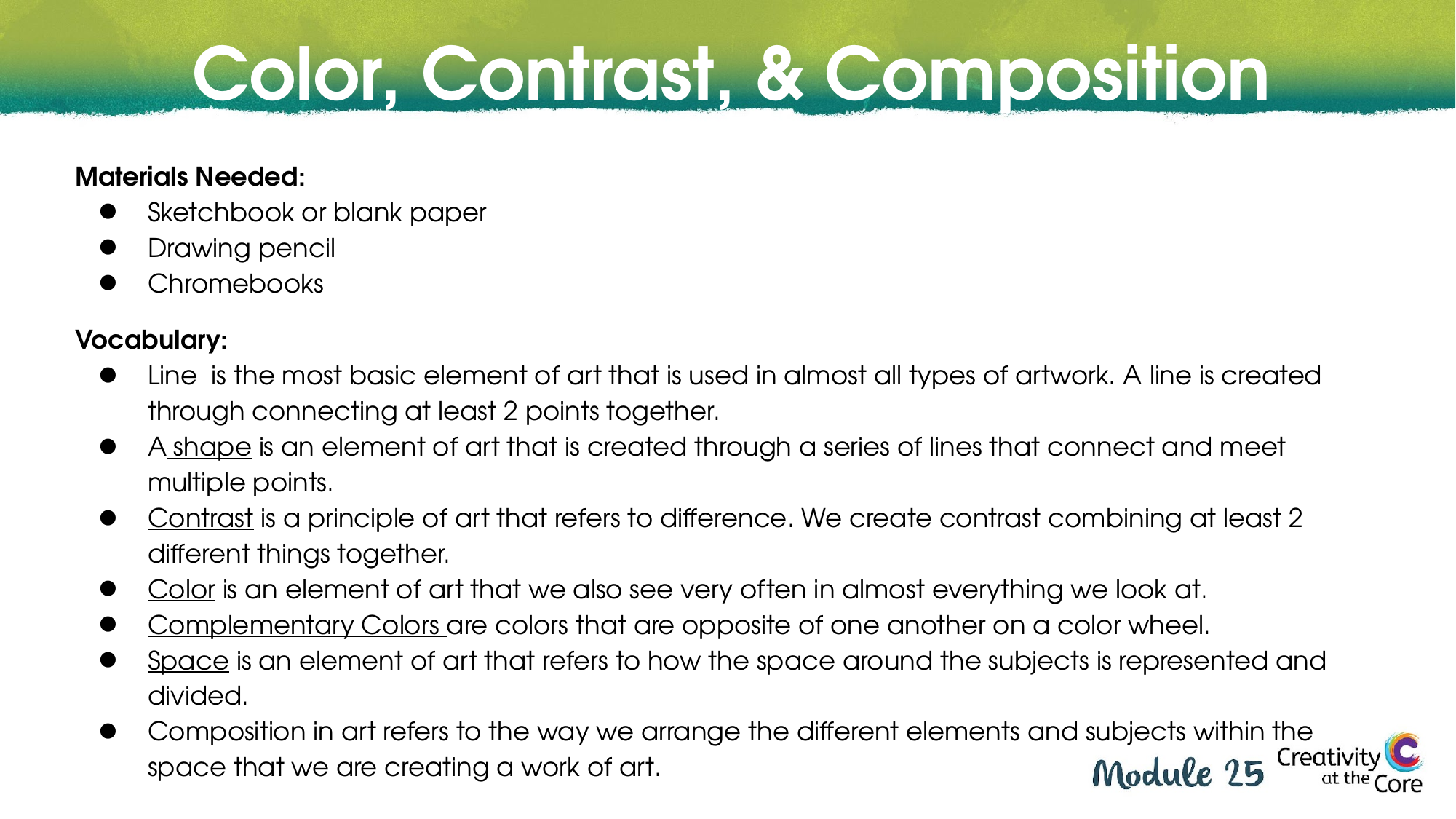

Color, Contrast, & Composition
Materials Needed:
Sketchbook or blank paper
Drawing pencil
Chromebooks

Vocabulary:
Line  is the most basic element of art that is used in almost all types of artwork. A line is created through connecting at least 2 points together.
A shape is an element of art that is created through a series of lines that connect and meet multiple points.
Contrast is a principle of art that refers to difference. We create contrast combining at least 2 different things together.
Color is an element of art that we also see very often in almost everything we look at.
Complementary Colors are colors that are opposite of one another on a color wheel.
Space is an element of art that refers to how the space around the subjects is represented and divided.
Composition in art refers to the way we arrange the different elements and subjects within the space that we are creating a work of art.